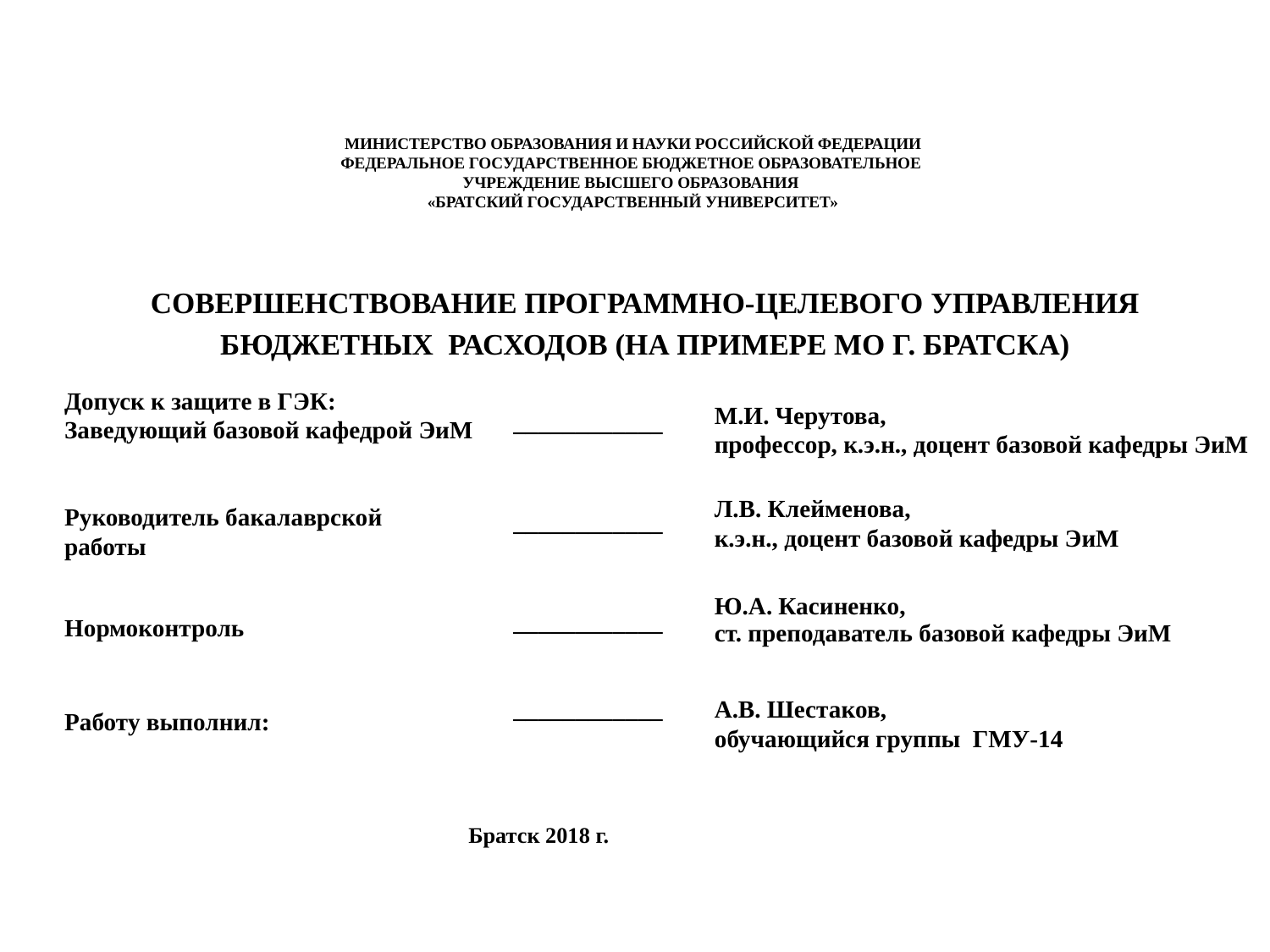

# МИНИСТЕРСТВО ОБРАЗОВАНИЯ И НАУКИ РОССИЙСКОЙ ФЕДЕРАЦИИ ФЕДЕРАЛЬНОЕ ГОСУДАРСТВЕННОЕ БЮДЖЕТНОЕ ОБРАЗОВАТЕЛЬНОЕ УЧРЕЖДЕНИЕ ВЫСШЕГО ОБРАЗОВАНИЯ «БРАТСКИЙ ГОСУДАРСТВЕННЫЙ УНИВЕРСИТЕТ»

СОВЕРШЕНСТВОВАНИЕ ПРОГРАММНО-ЦЕЛЕВОГО УПРАВЛЕНИЯ
БЮДЖЕТНЫХ  РАСХОДОВ (НА ПРИМЕРЕ МО Г. БРАТСКА)

Проект выполнил
студент группы ГМУ-14 	                                                          А.В.Шестаков
Руководитель
к.э.н., доцент каф. «ЭиМ»                                                           Л.В.Клейменова
Проект выполнил
студент группы ГМУ-14 	                                                          А.В.Шестаков
Руководитель
к.э.н., доцент каф. «ЭиМ»                                                           Л.В.Клейменова

                                                                        Братск 2018 г.

| Допуск к защите в ГЭК: Заведующий базовой кафедрой ЭиМ | \_\_\_\_\_\_\_\_\_\_\_\_ | М.И. Черутова, профессор, к.э.н., доцент базовой кафедры ЭиМ |
| --- | --- | --- |
| Руководитель бакалаврской работы | \_\_\_\_\_\_\_\_\_\_\_\_ | Л.В. Клейменова, к.э.н., доцент базовой кафедры ЭиМ |
| Нормоконтроль | \_\_\_\_\_\_\_\_\_\_\_\_ | Ю.А. Касиненко, ст. преподаватель базовой кафедры ЭиМ |
| --- | --- | --- |
| Работу выполнил: | \_\_\_\_\_\_\_\_\_\_\_\_ | А.В. Шестаков, обучающийся группы ГМУ-14 |
1